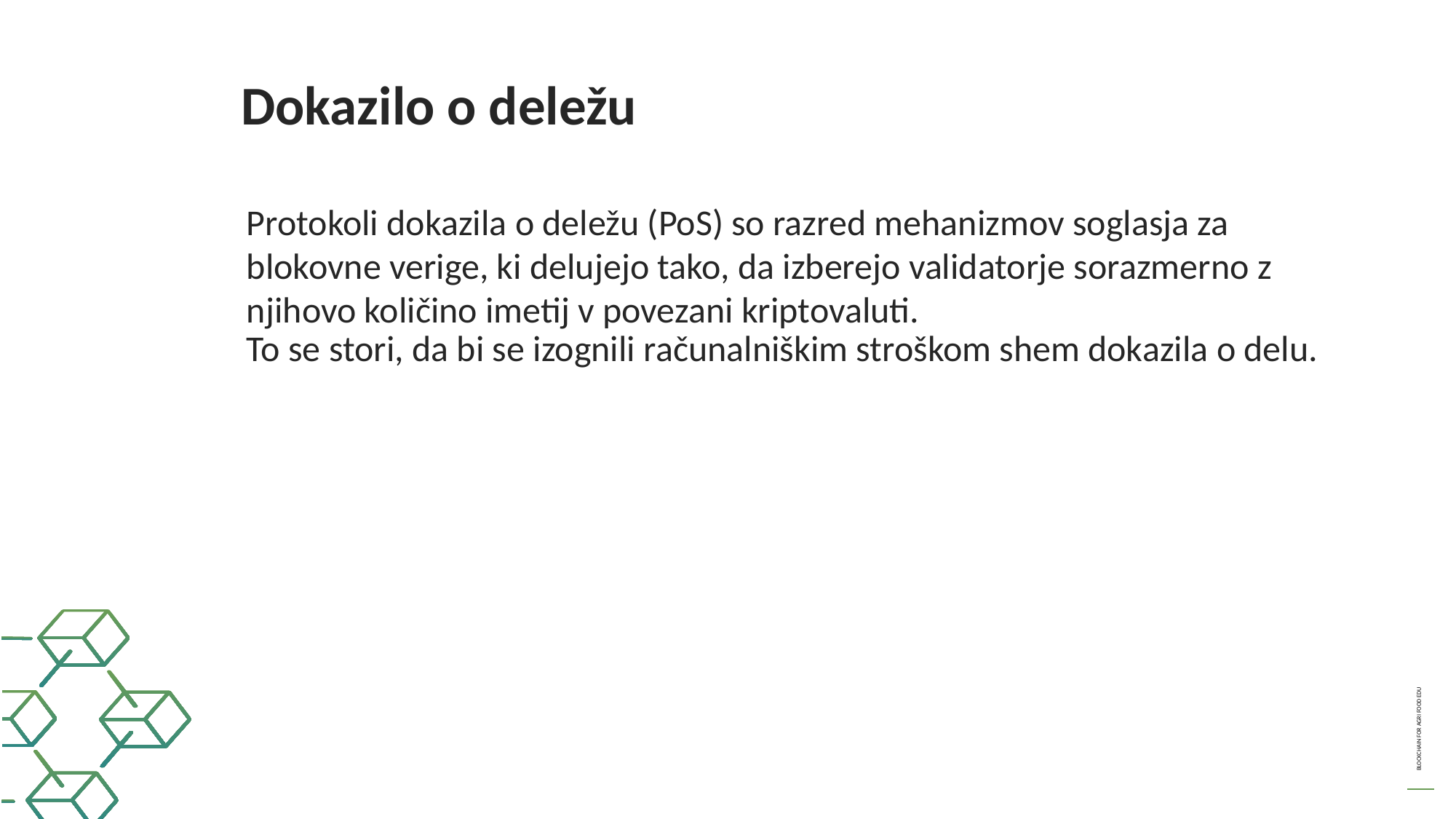

Dokazilo o deležu
Protokoli dokazila o deležu (PoS) so razred mehanizmov soglasja za blokovne verige, ki delujejo tako, da izberejo validatorje sorazmerno z njihovo količino imetij v povezani kriptovaluti.
To se stori, da bi se izognili računalniškim stroškom shem dokazila o delu.